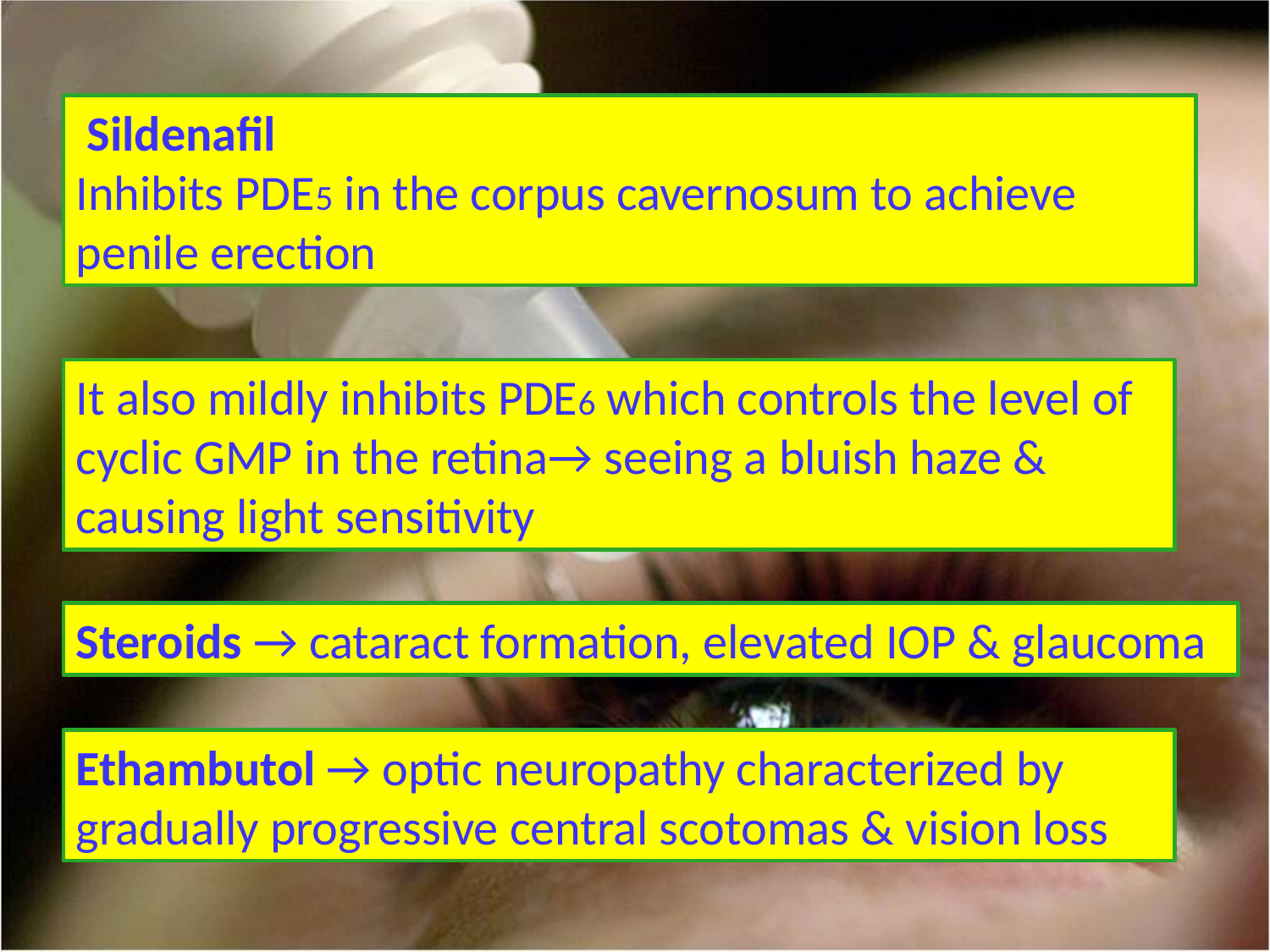

Sildenafil
Inhibits PDE5 in the corpus cavernosum to achieve penile erection
It also mildly inhibits PDE6 which controls the level of cyclic GMP in the retina→ seeing a bluish haze & causing light sensitivity
Steroids → cataract formation, elevated IOP & glaucoma
Ethambutol → optic neuropathy characterized by gradually progressive central scotomas & vision loss